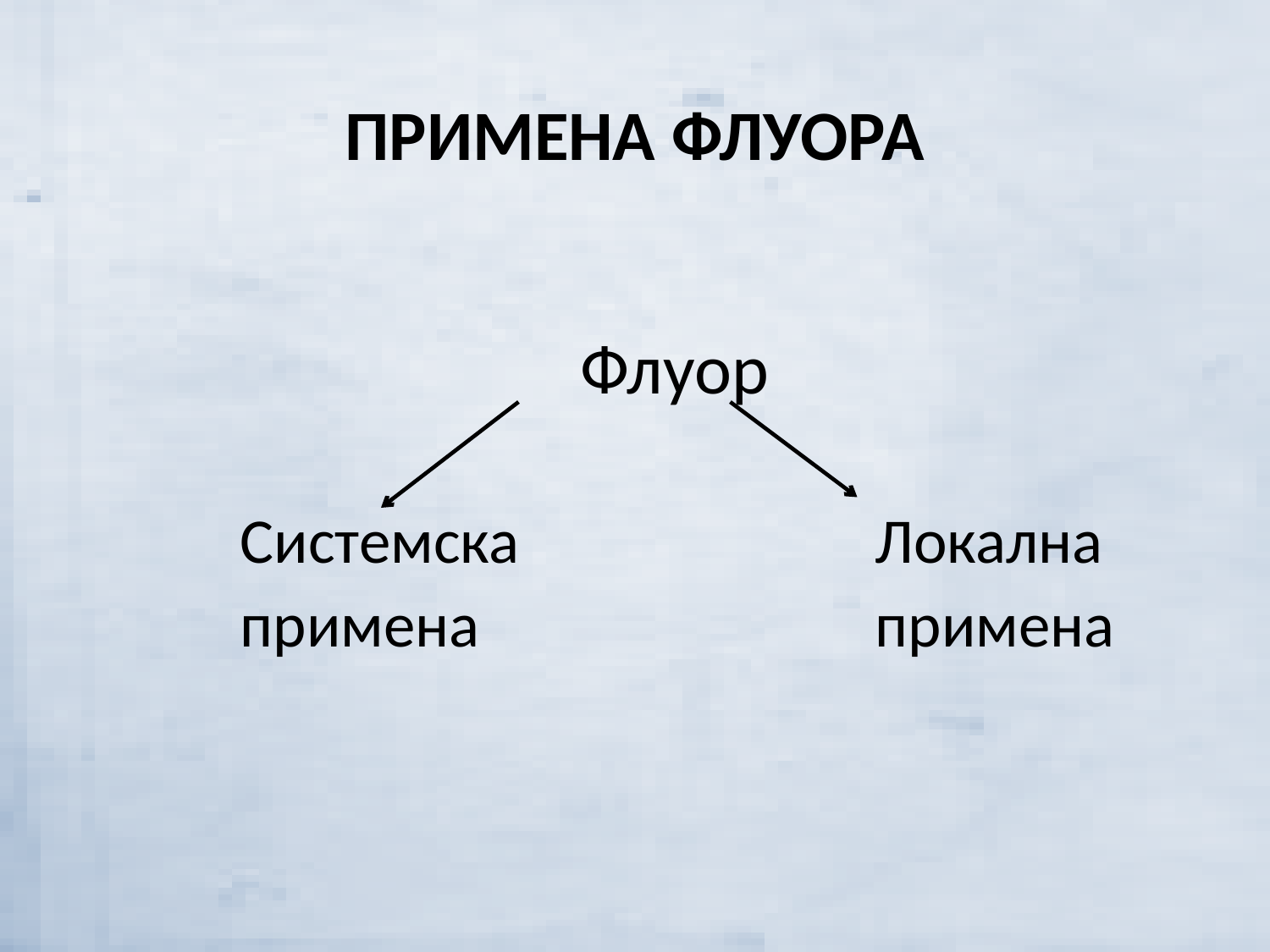

# ПРИМЕНА ФЛУОРА

				      Флуор

		Системска 			Локална
		примена 			примена